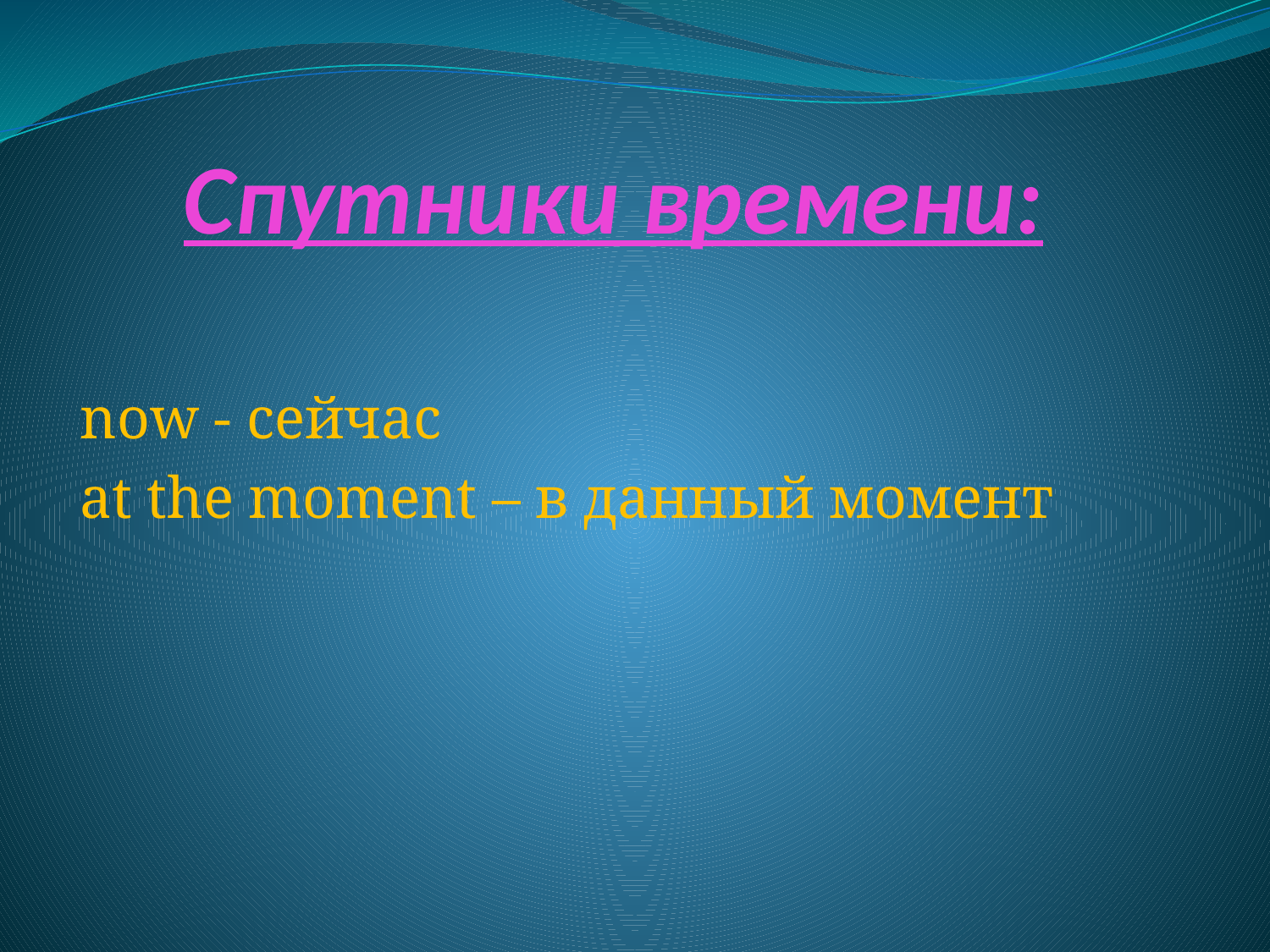

# Спутники времени:
now - сейчас
at the moment – в данный момент